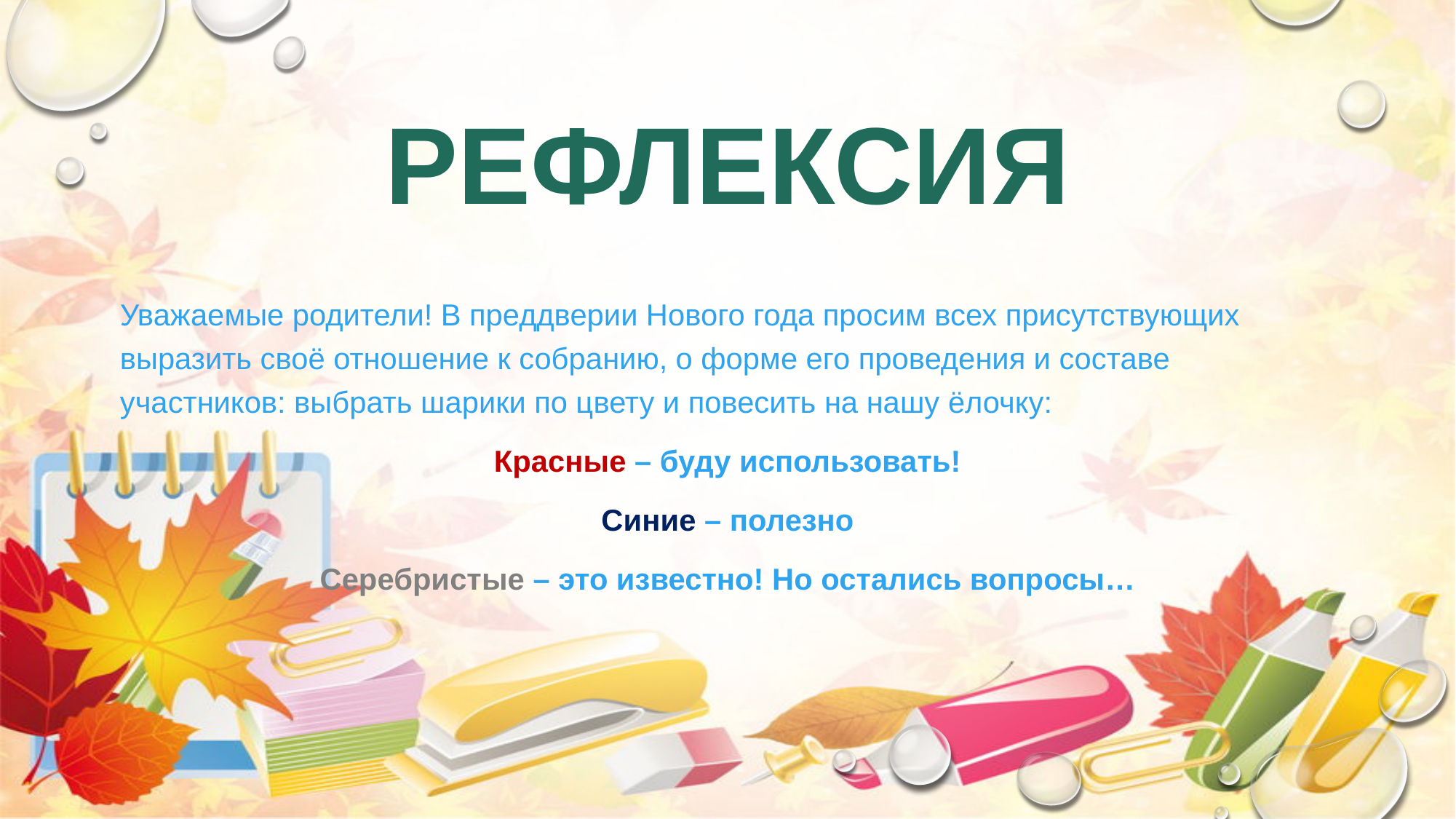

# РЕФЛЕКСИЯ
Уважаемые родители! В преддверии Нового года просим всех присутствующих выразить своё отношение к собранию, о форме его проведения и составе участников: выбрать шарики по цвету и повесить на нашу ёлочку:
Красные – буду использовать!
Синие – полезно
Серебристые – это известно! Но остались вопросы…